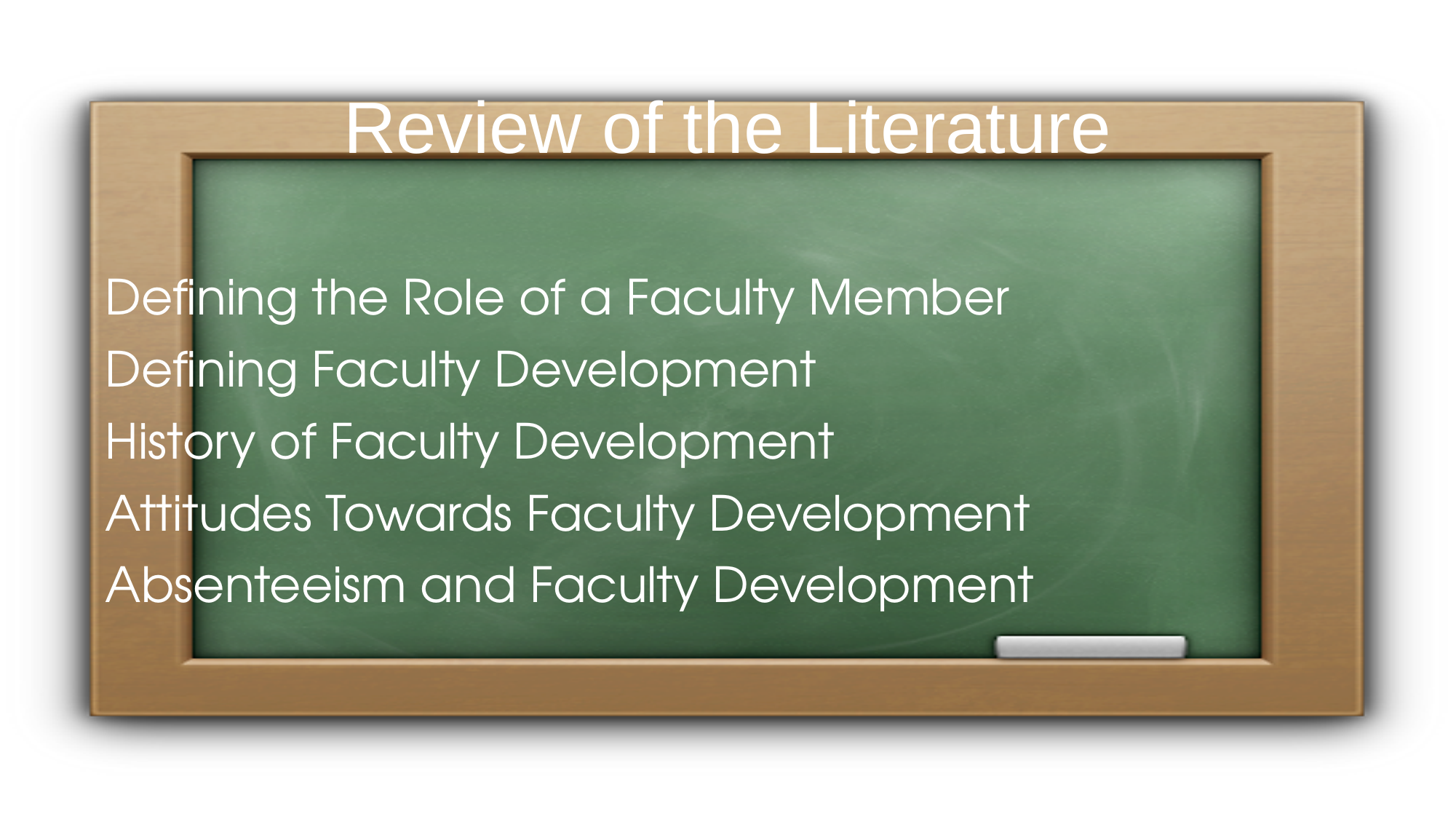

# Review of the Literature
Defining the Role of a Faculty Member
Defining Faculty Development
History of Faculty Development
Attitudes Towards Faculty Development
Absenteeism and Faculty Development